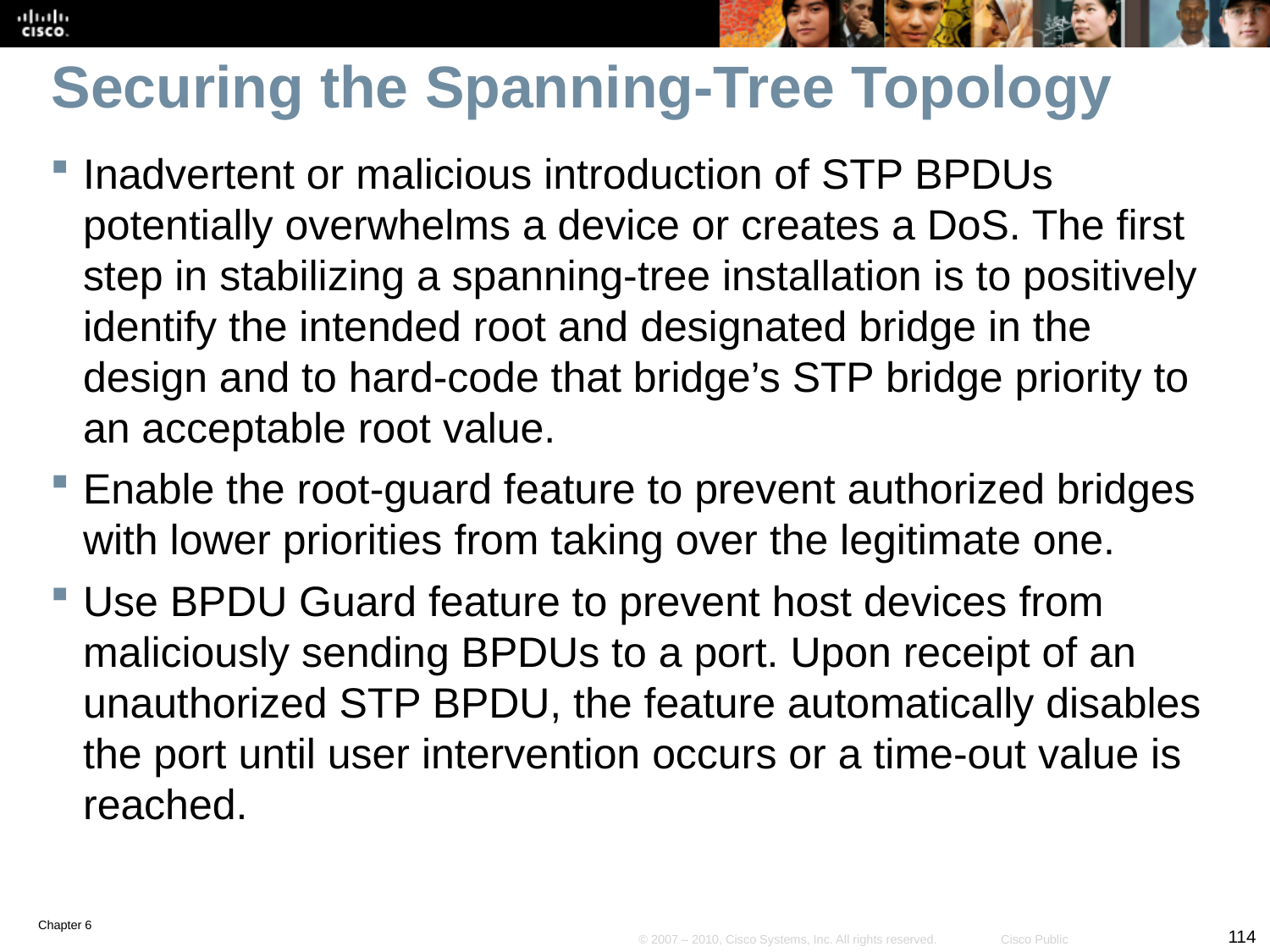

# Securing the Spanning-Tree Topology
Inadvertent or malicious introduction of STP BPDUs potentially overwhelms a device or creates a DoS. The first step in stabilizing a spanning-tree installation is to positively identify the intended root and designated bridge in the design and to hard-code that bridge’s STP bridge priority to an acceptable root value.
Enable the root-guard feature to prevent authorized bridges with lower priorities from taking over the legitimate one.
Use BPDU Guard feature to prevent host devices from maliciously sending BPDUs to a port. Upon receipt of an unauthorized STP BPDU, the feature automatically disables the port until user intervention occurs or a time-out value is reached.